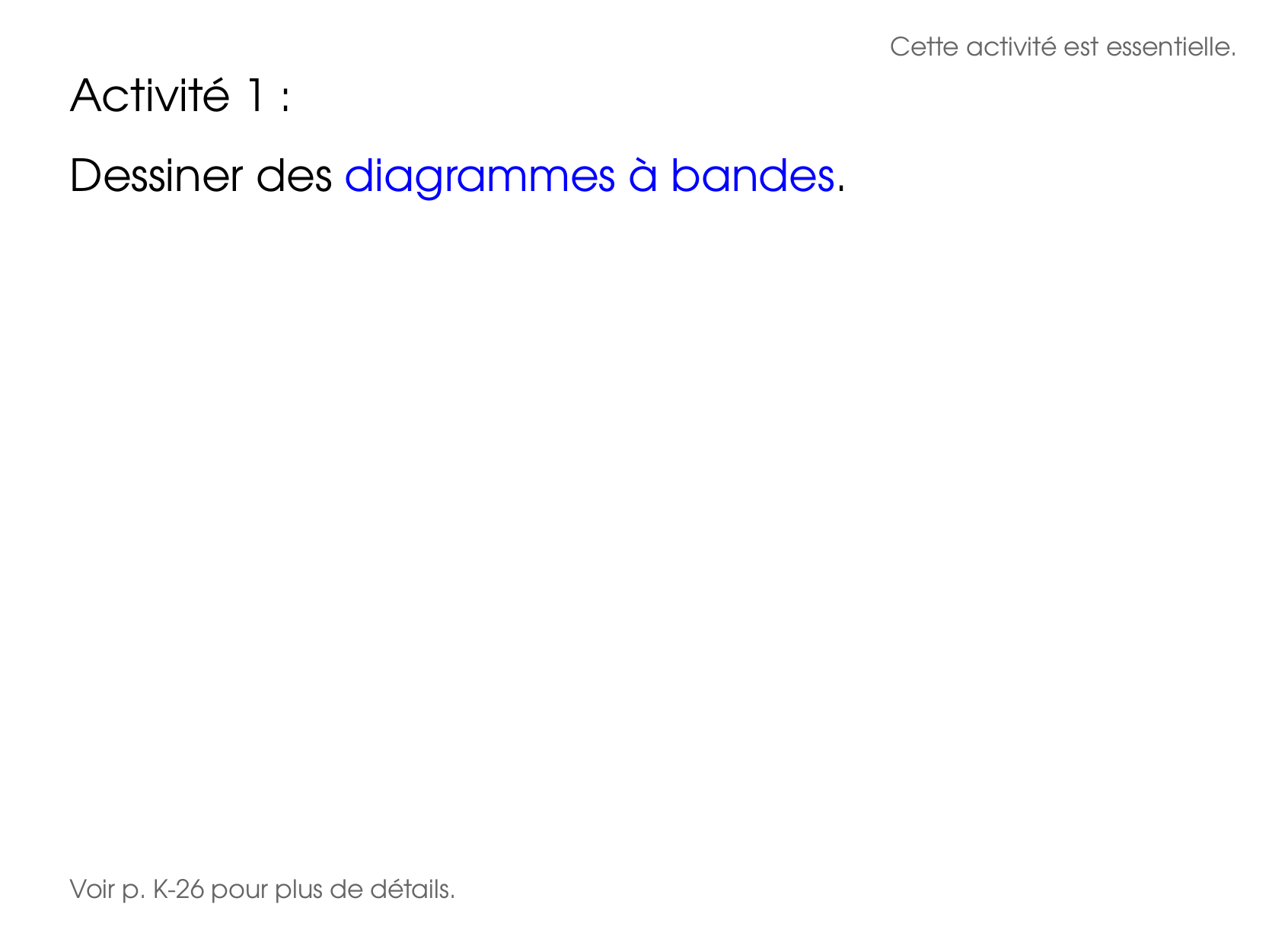

Cette activité est essentielle.
Activité 1 :
Dessiner des diagrammes à bandes.
Voir p. K-26 pour plus de détails.